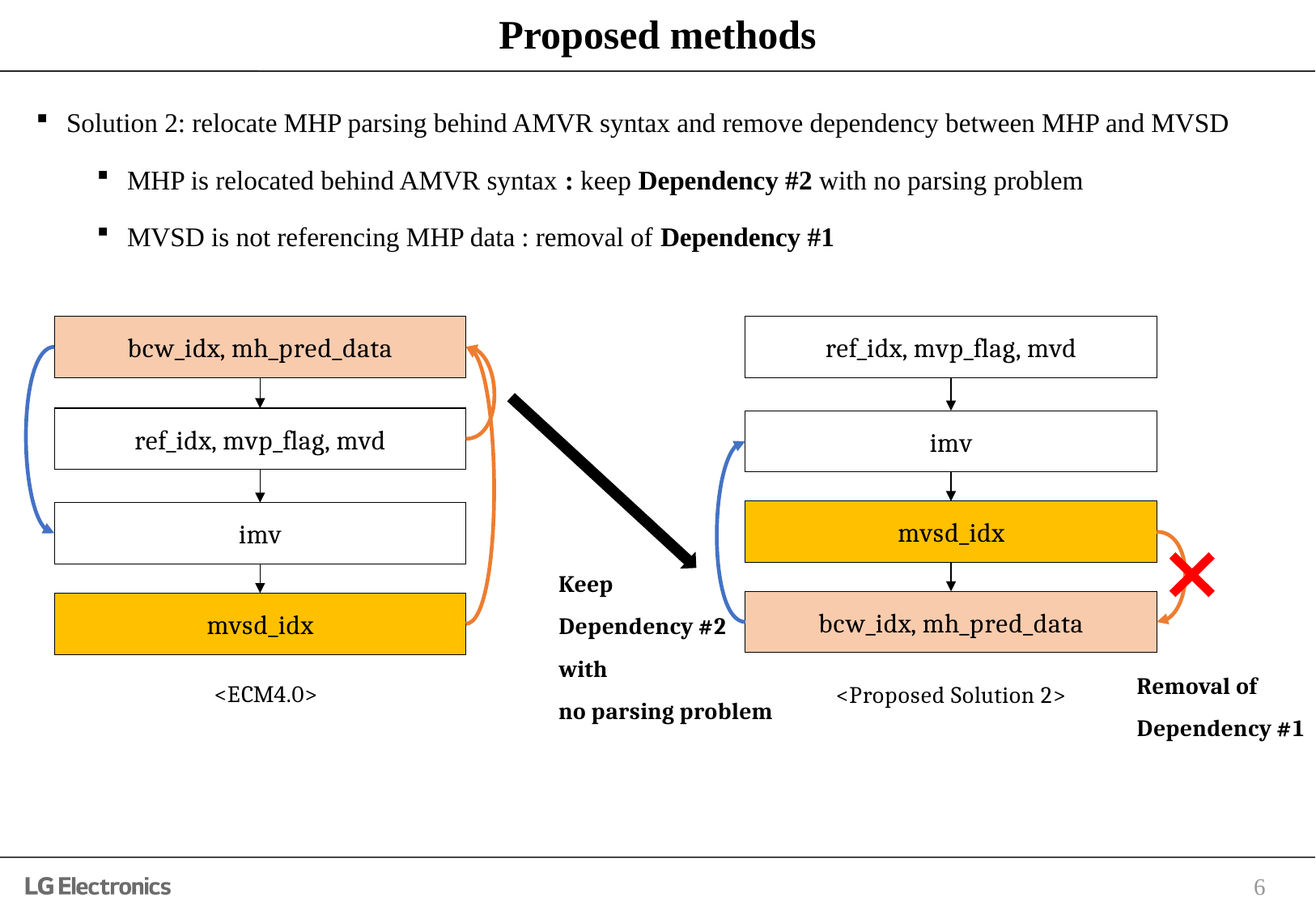

# Proposed methods
Solution 2: relocate MHP parsing behind AMVR syntax and remove dependency between MHP and MVSD
MHP is relocated behind AMVR syntax : keep Dependency #2 with no parsing problem
MVSD is not referencing MHP data : removal of Dependency #1

bcw_idx, mh_pred_data
ref_idx, mvp_flag, mvd
imv
mvsd_idx
ref_idx, mvp_flag, mvd
imv

mvsd_idx

Keep
Dependency #2
with
no parsing problem
bcw_idx, mh_pred_data
Removal of
Dependency #1
<ECM4.0>
<Proposed Solution 2>
6